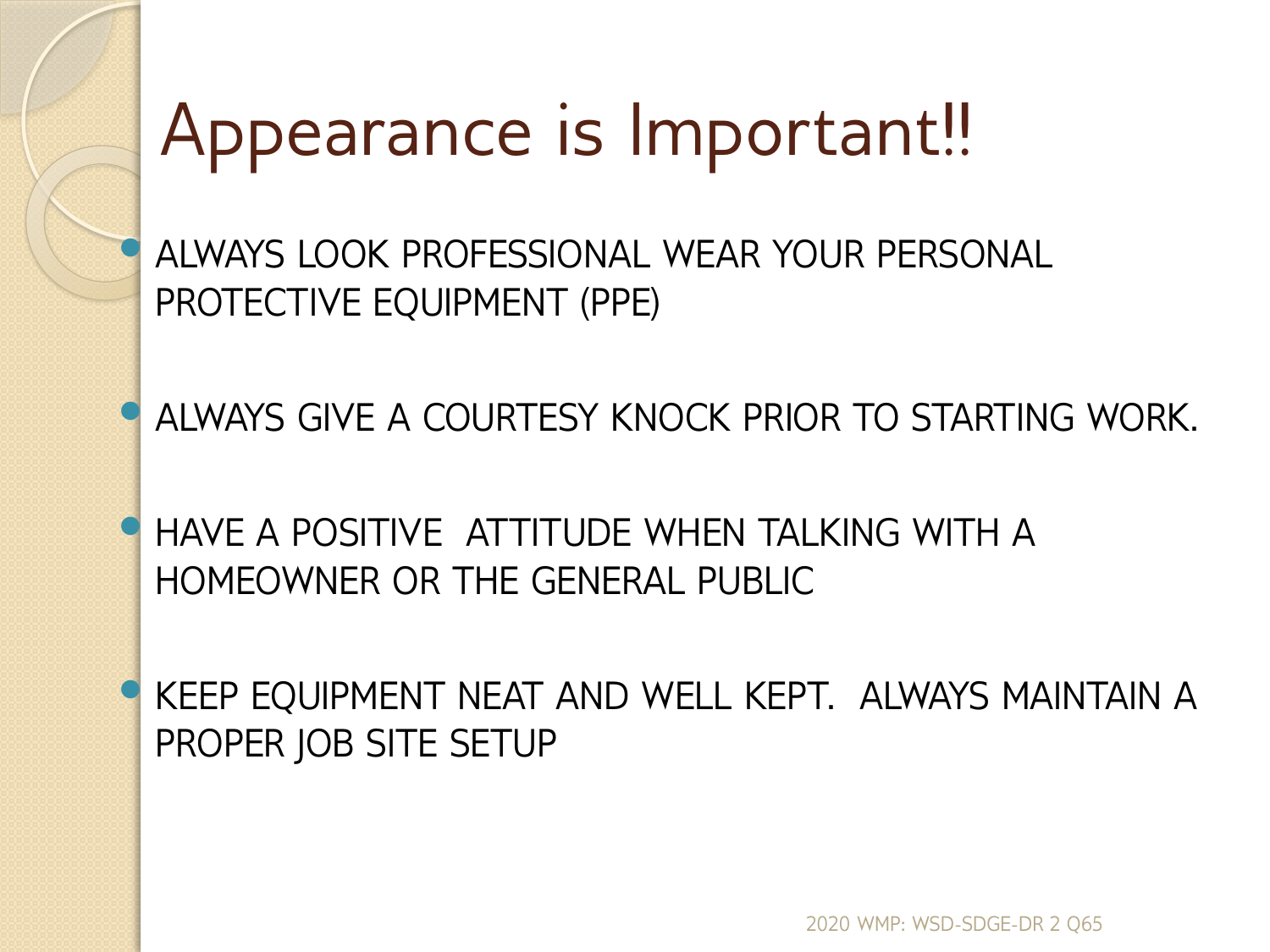

# Appearance is Important!!
ALWAYS LOOK PROFESSIONAL WEAR YOUR PERSONAL PROTECTIVE EQUIPMENT (PPE)

ALWAYS GIVE A COURTESY KNOCK PRIOR TO STARTING WORK.

HAVE A POSITIVE  ATTITUDE WHEN TALKING WITH A HOMEOWNER OR THE GENERAL PUBLIC

KEEP EQUIPMENT NEAT AND WELL KEPT.  ALWAYS MAINTAIN A PROPER JOB SITE SETUP

2020 WMP: WSD-SDGE-DR 2 Q65